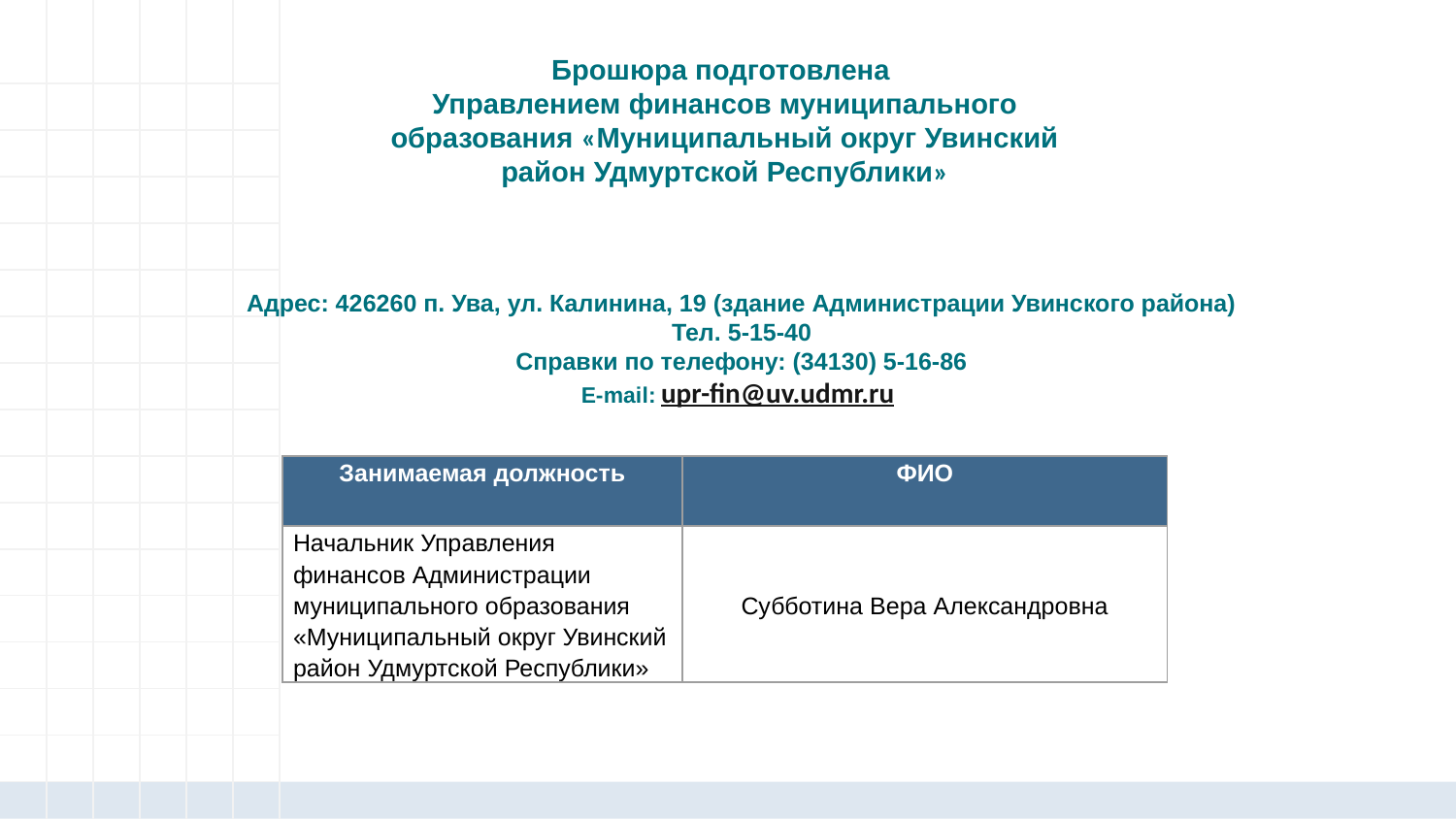

Брошюра подготовлена
Управлением финансов муниципального образования «Муниципальный округ Увинский район Удмуртской Республики»
Адрес: 426260 п. Ува, ул. Калинина, 19 (здание Администрации Увинского района)
Тел. 5-15-40
Справки по телефону: (34130) 5-16-86
E-mail: upr-fin@uv.udmr.ru
| Занимаемая должность | ФИО |
| --- | --- |
| Начальник Управления финансов Администрации муниципального образования «Муниципальный округ Увинский район Удмуртской Республики» | Субботина Вера Александровна |